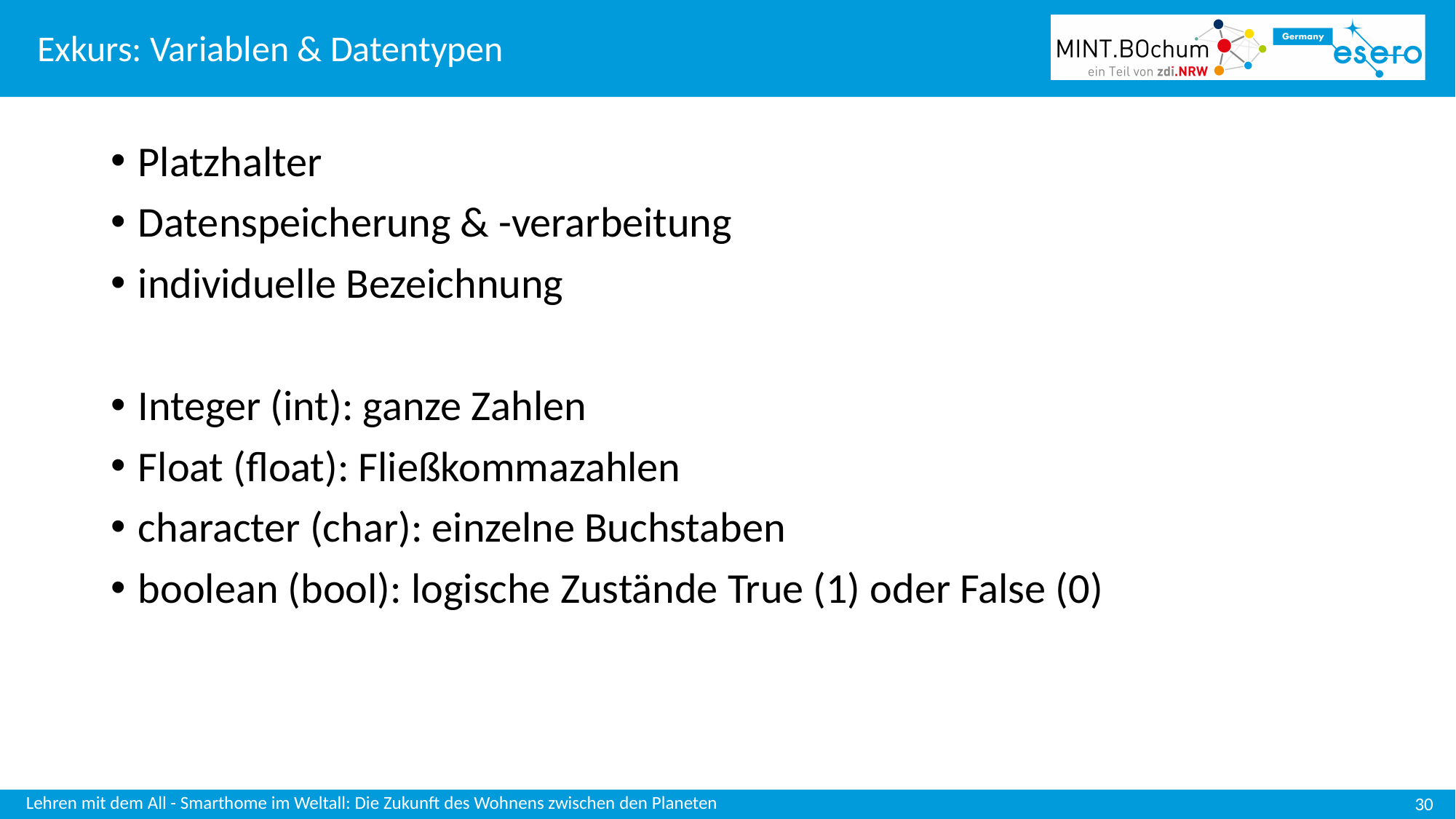

# Exkurs: Variablen & Datentypen
Platzhalter
Datenspeicherung & -verarbeitung
individuelle Bezeichnung

Integer (int): ganze Zahlen
Float (float): Fließkommazahlen
character (char): einzelne Buchstaben
boolean (bool): logische Zustände True (1) oder False (0)